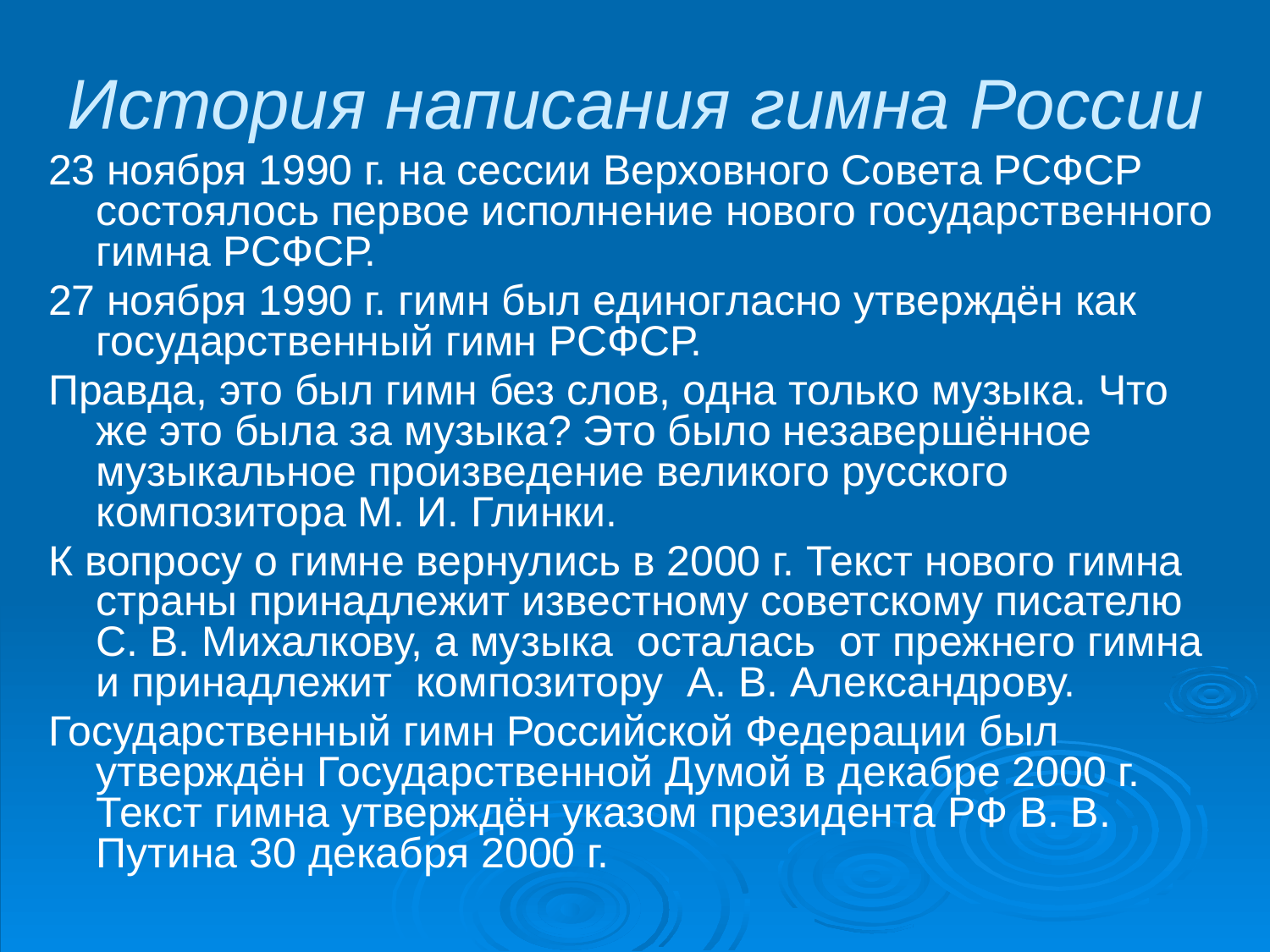

# История написания гимна России
23 ноября 1990 г. на сессии Верховного Совета РСФСР состоялось первое исполнение нового государственного гимна РСФСР.
27 ноября 1990 г. гимн был единогласно утверждён как государственный гимн РСФСР.
Правда, это был гимн без слов, одна только музыка. Что же это была за музыка? Это было незавершённое музыкальное произведение великого русского композитора М. И. Глинки.
К вопросу о гимне вернулись в 2000 г. Текст нового гимна страны принадлежит известному советскому писателю С. В. Михалкову, а музыка  осталась  от прежнего гимна и принадлежит  композитору  А. В. Александрову.
Государственный гимн Российской Федерации был утверждён Государственной Думой в декабре 2000 г. Текст гимна утверждён указом президента РФ В. В. Путина 30 декабря 2000 г.